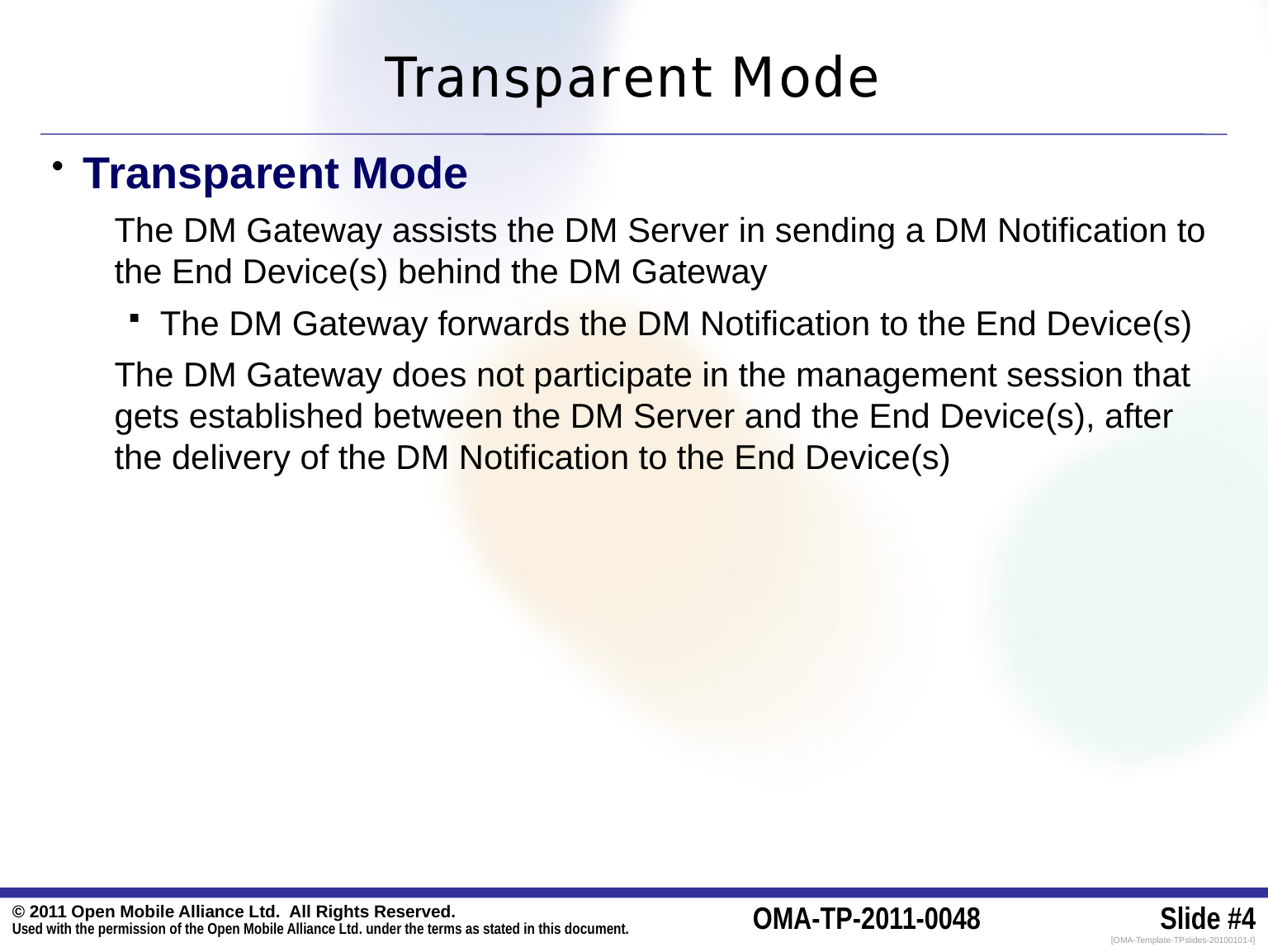

# Transparent Mode
Transparent Mode
The DM Gateway assists the DM Server in sending a DM Notification to the End Device(s) behind the DM Gateway
The DM Gateway forwards the DM Notification to the End Device(s)
The DM Gateway does not participate in the management session that gets established between the DM Server and the End Device(s), after the delivery of the DM Notification to the End Device(s)